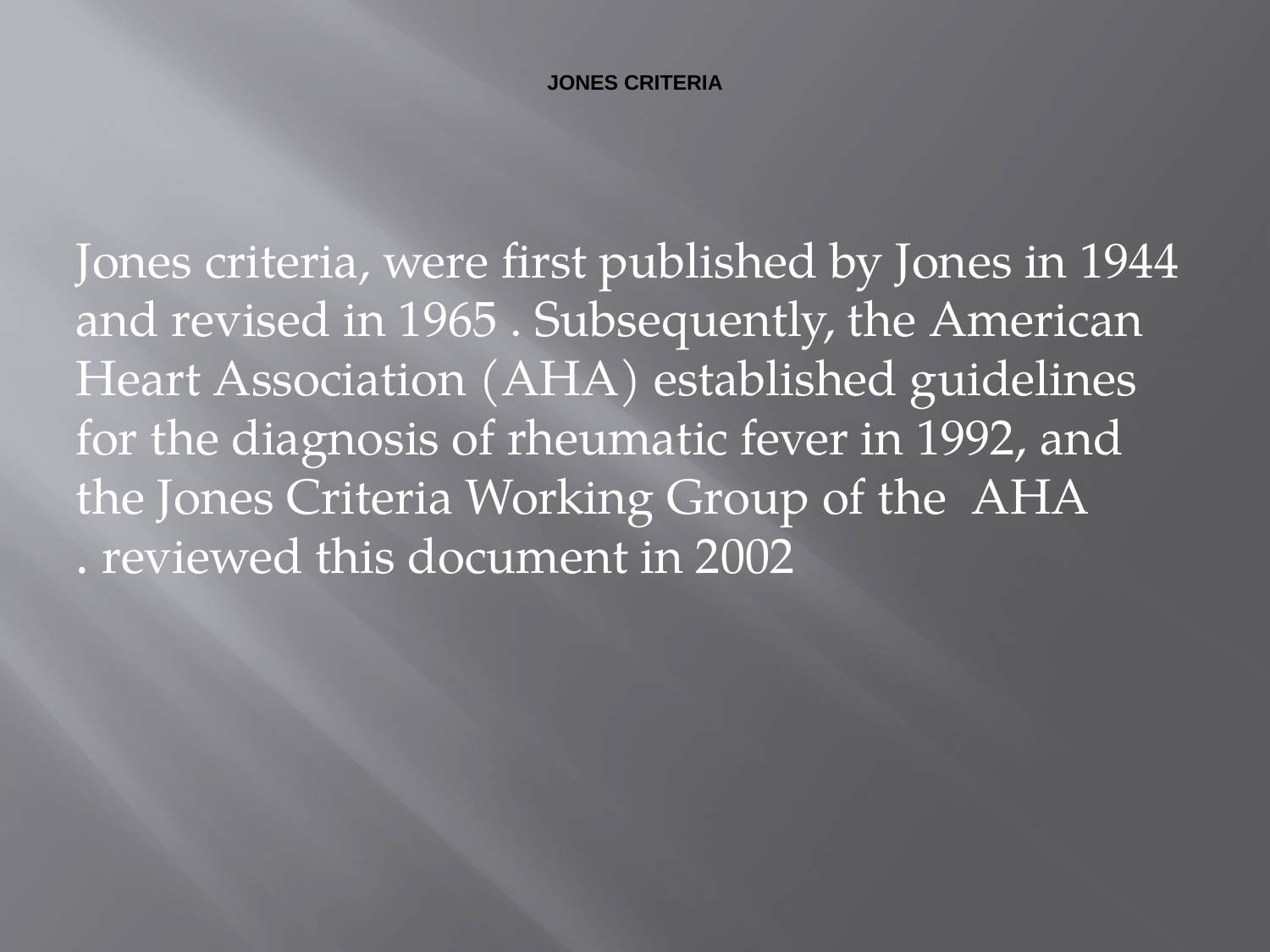

# JONES CRITERIA
 Jones criteria, were first published by Jones in 1944 and revised in 1965 . Subsequently, the American Heart Association (AHA) established guidelines for the diagnosis of rheumatic fever in 1992, and the Jones Criteria Working Group of the  AHA reviewed this document in 2002 .